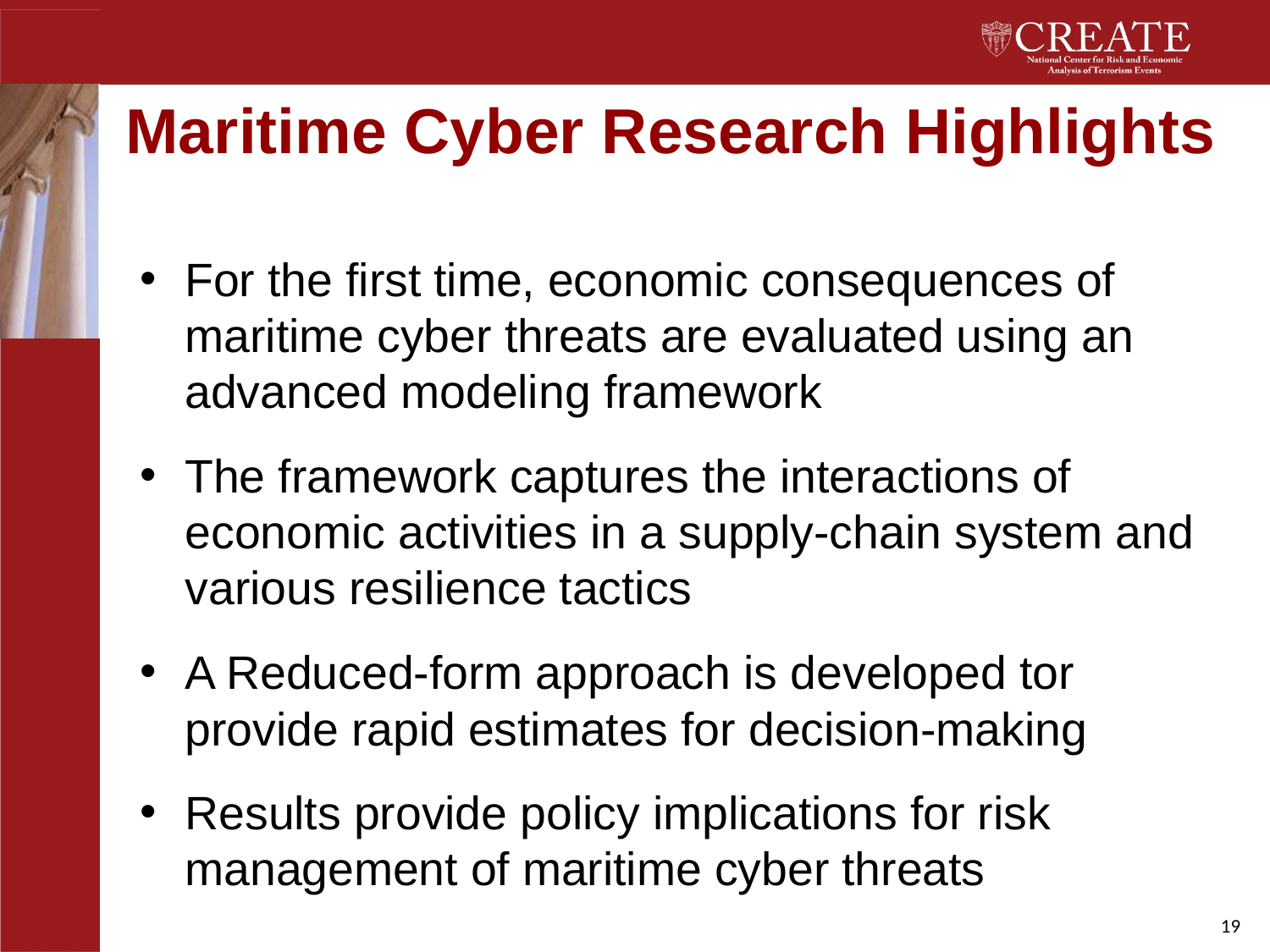

# Maritime Cyber Research Highlights
For the first time, economic consequences of maritime cyber threats are evaluated using an advanced modeling framework

The framework captures the interactions of economic activities in a supply-chain system and various resilience tactics

A Reduced-form approach is developed tor provide rapid estimates for decision-making

Results provide policy implications for risk management of maritime cyber threats